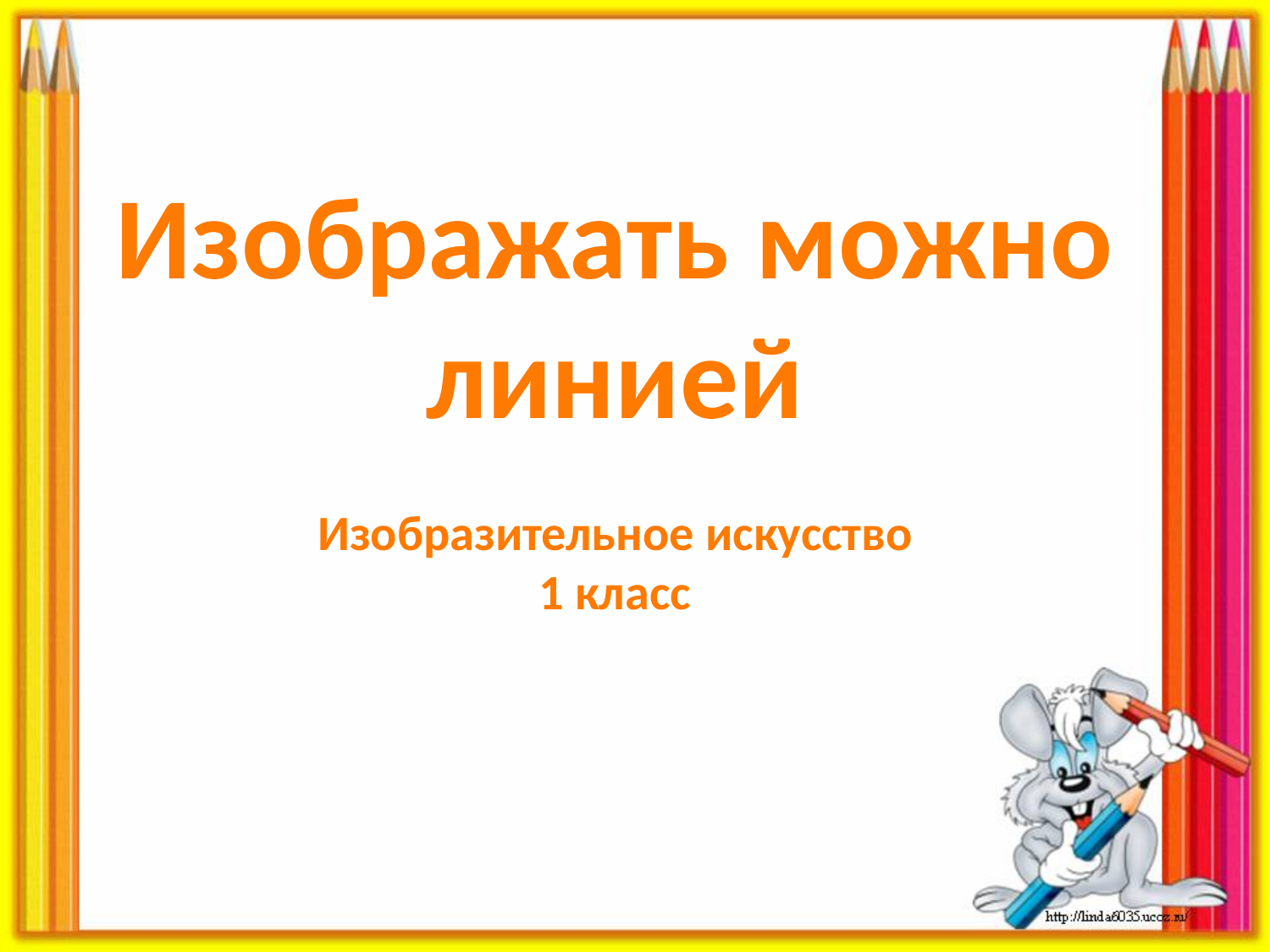

Изображать можно линией

Изобразительное искусство
1 класс